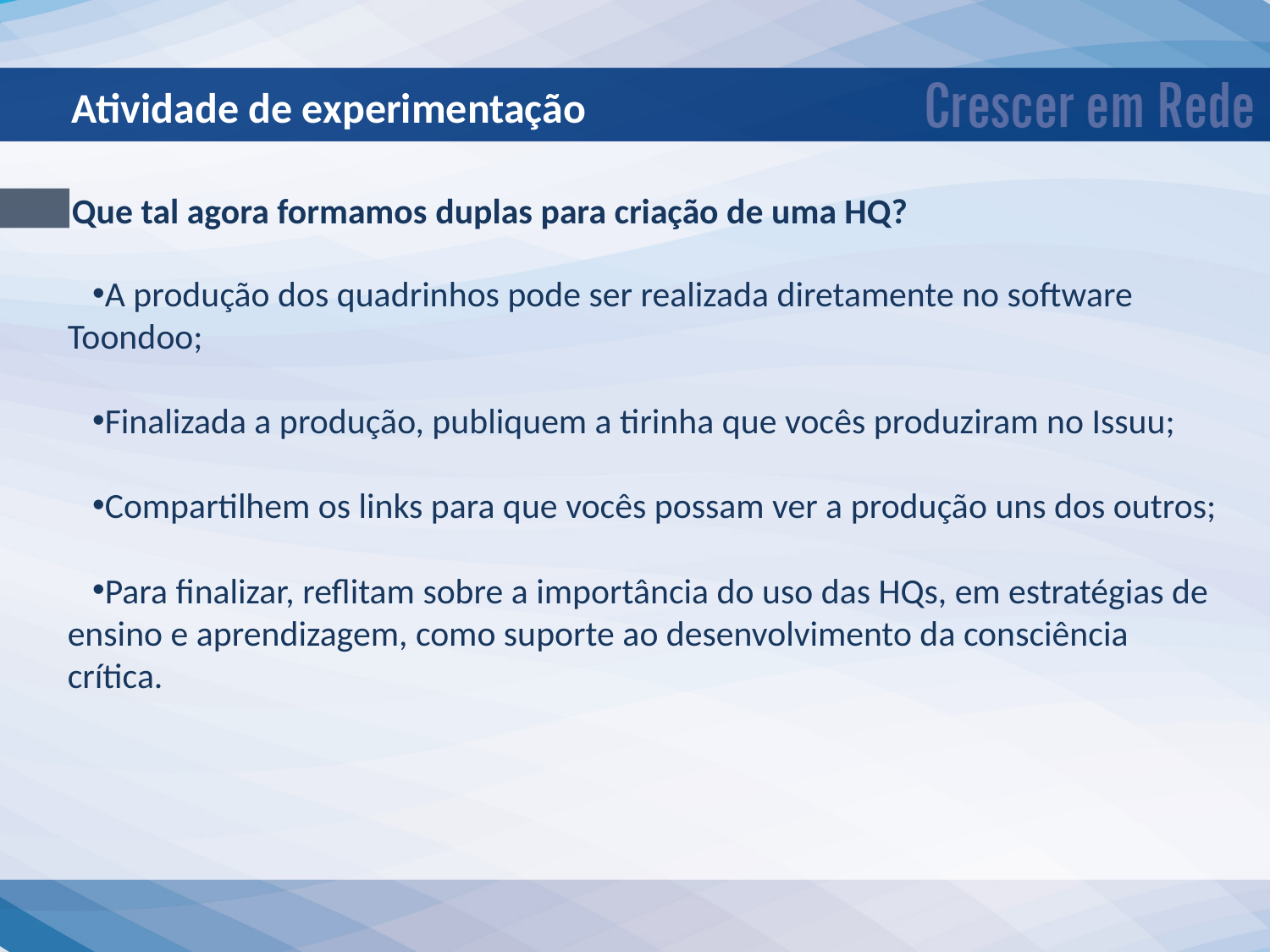

Atividade de experimentação
Que tal agora formamos duplas para criação de uma HQ?

A produção dos quadrinhos pode ser realizada diretamente no software Toondoo;

Finalizada a produção, publiquem a tirinha que vocês produziram no Issuu;

Compartilhem os links para que vocês possam ver a produção uns dos outros;

Para finalizar, reflitam sobre a importância do uso das HQs, em estratégias de ensino e aprendizagem, como suporte ao desenvolvimento da consciência crítica.